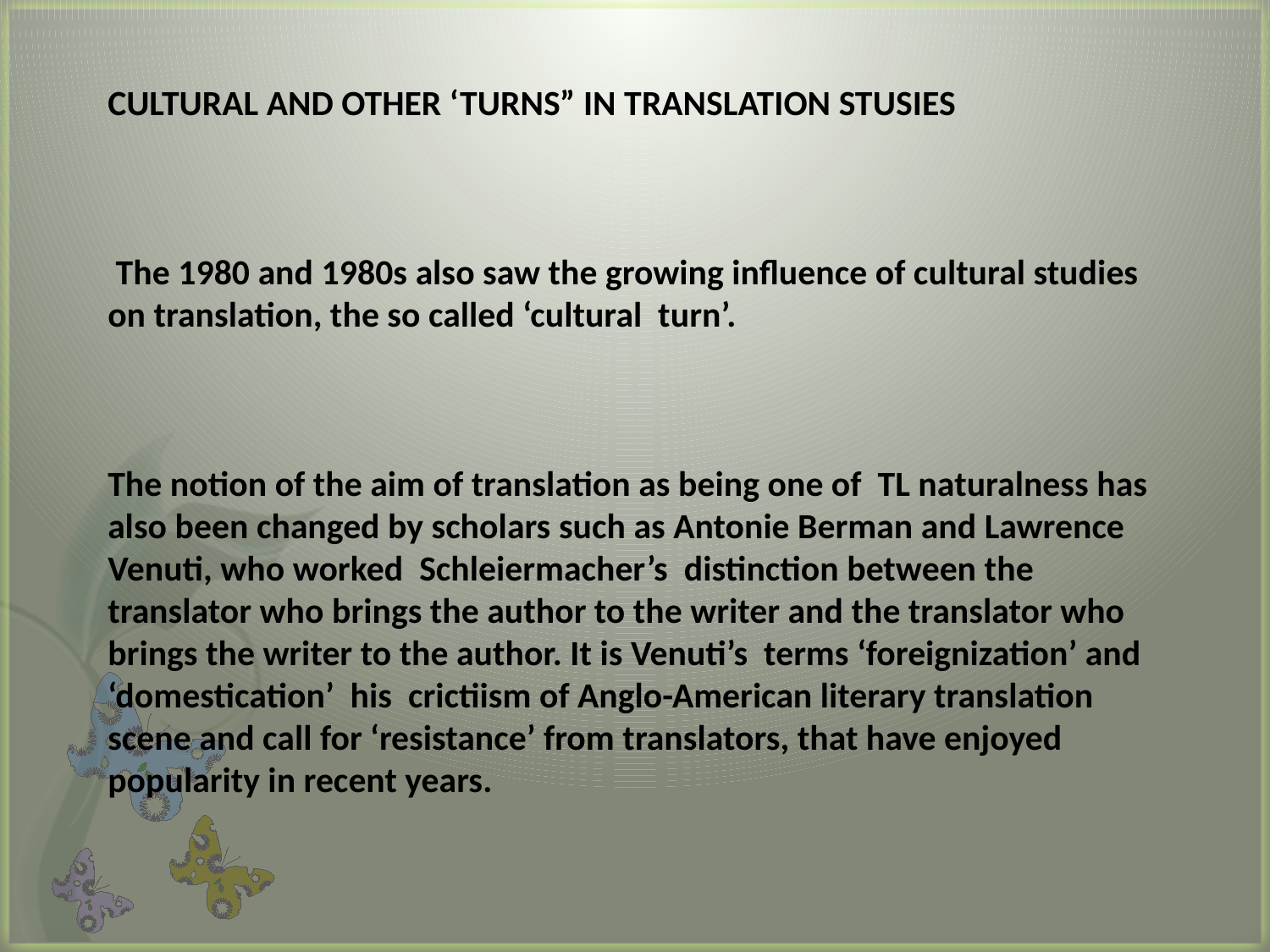

CULTURAL AND OTHER ‘TURNS” IN TRANSLATION STUSIES

 The 1980 and 1980s also saw the growing influence of cultural studies on translation, the so called ‘cultural  turn’.

The notion of the aim of translation as being one of  TL naturalness has also been changed by scholars such as Antonie Berman and Lawrence Venuti, who worked  Schleiermacher’s  distinction between the translator who brings the author to the writer and the translator who brings the writer to the author. It is Venuti’s  terms ‘foreignization’ and ‘domestication’  his  crictiism of Anglo-American literary translation scene and call for ‘resistance’ from translators, that have enjoyed popularity in recent years.